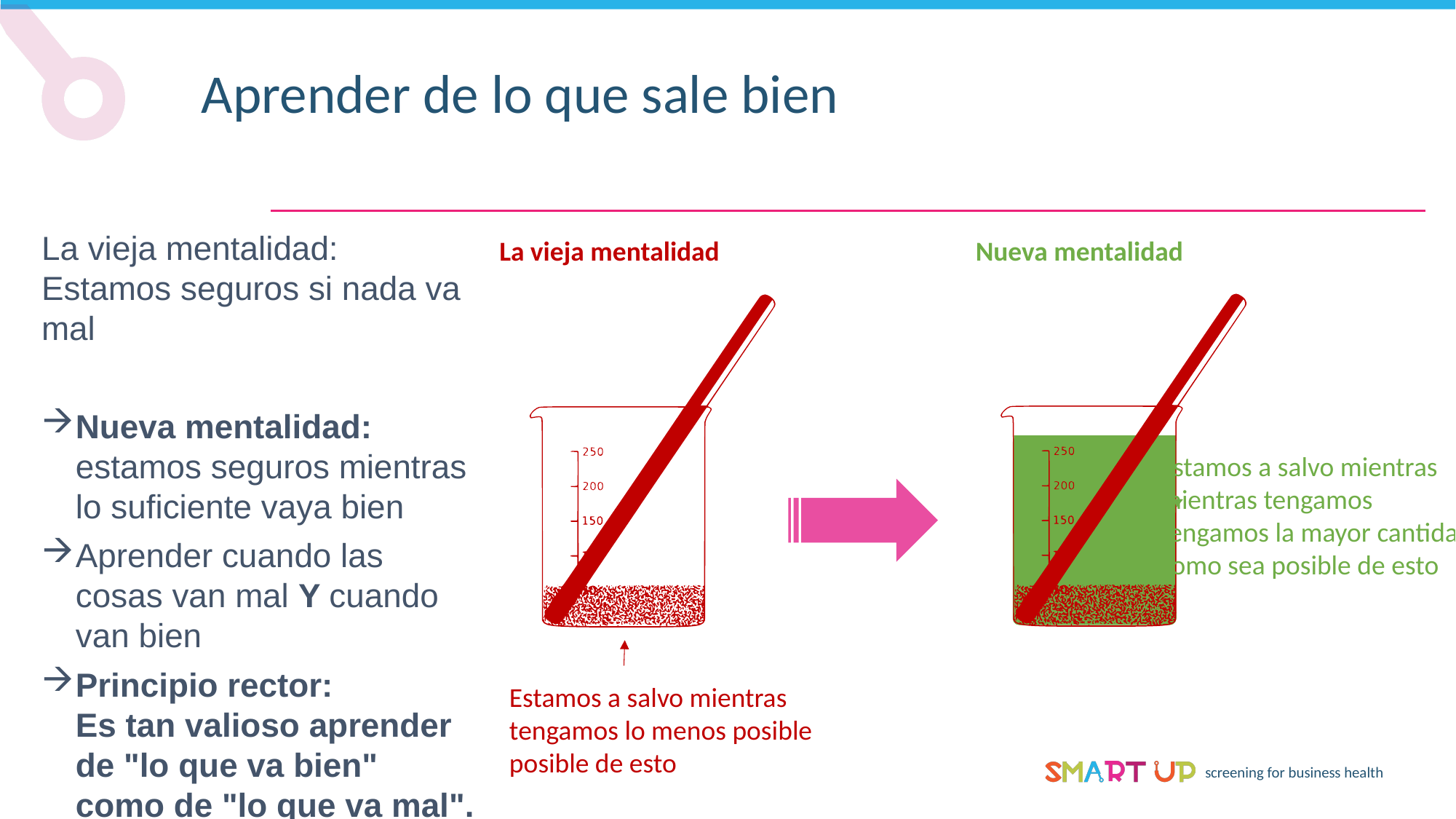

Aprender de lo que sale bien
La vieja mentalidad: Estamos seguros si nada va mal

Nueva mentalidad: estamos seguros mientras lo suficiente vaya bien
Aprender cuando las cosas van mal Y cuando van bien
Principio rector:
Es tan valioso aprender de "lo que va bien" como de "lo que va mal".

La vieja mentalidad
Nueva mentalidad

Estamos a salvo mientras
mientras tengamos
tengamos la mayor cantidad
como sea posible de esto

Estamos a salvo mientras
tengamos lo menos posible
posible de esto